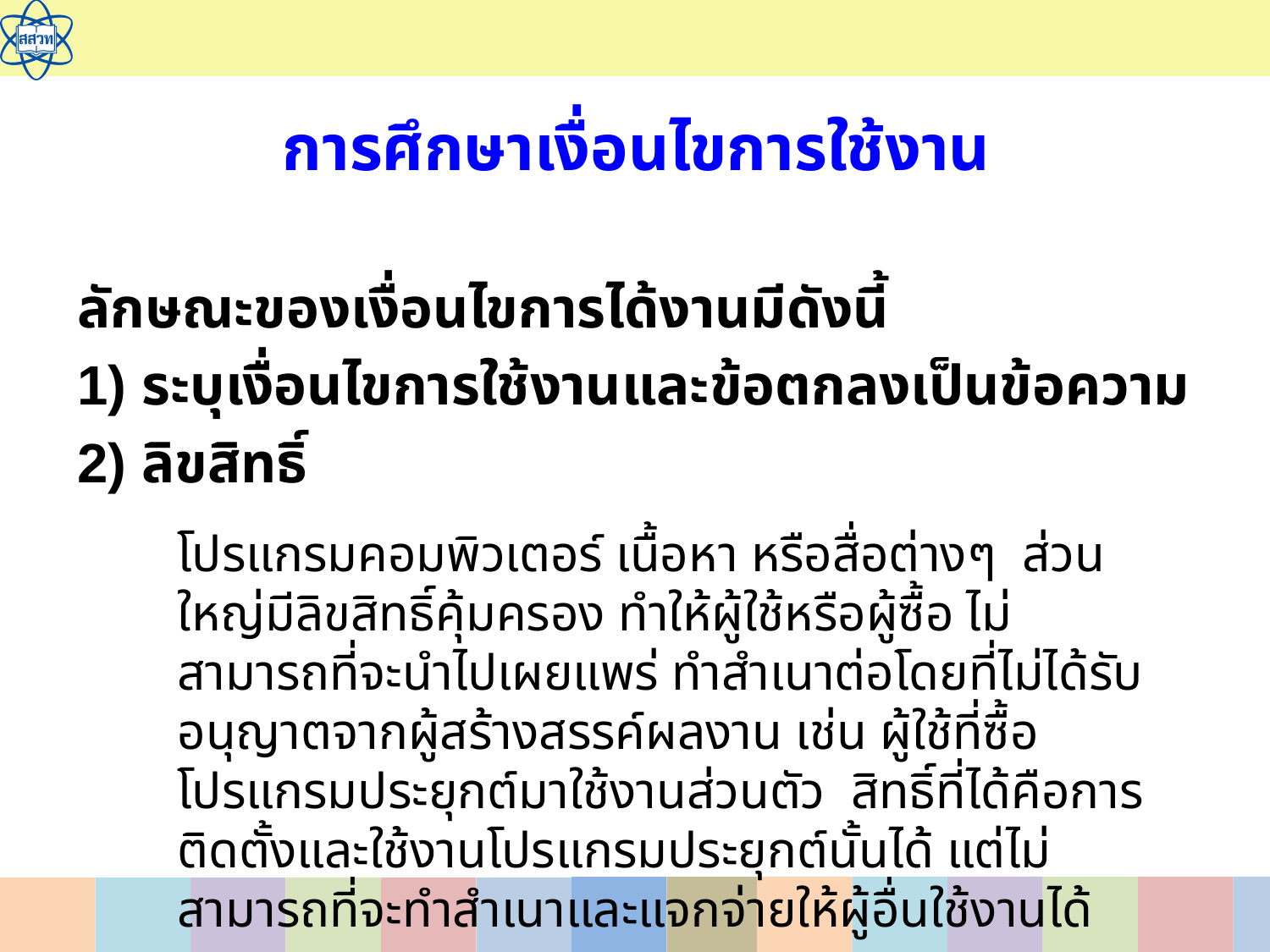

# การศึกษาเงื่อนไขการใช้งาน
ลักษณะของเงื่อนไขการได้งานมีดังนี้
1) ระบุเงื่อนไขการใช้งานและข้อตกลงเป็นข้อความ
2) ลิขสิทธิ์
โปรแกรมคอมพิวเตอร์ เนื้อหา หรือสื่อต่างๆ  ส่วนใหญ่มีลิขสิทธิ์คุ้มครอง ทำให้ผู้ใช้หรือผู้ซื้อ ไม่สามารถที่จะนำไปเผยแพร่ ทำสำเนาต่อโดยที่ไม่ได้รับอนุญาตจากผู้สร้างสรรค์ผลงาน เช่น ผู้ใช้ที่ซื้อโปรแกรมประยุกต์มาใช้งานส่วนตัว  สิทธิ์ที่ได้คือการติดตั้งและใช้งานโปรแกรมประยุกต์นั้นได้ แต่ไม่สามารถที่จะทำสำเนาและแจกจ่ายให้ผู้อื่นใช้งานได้